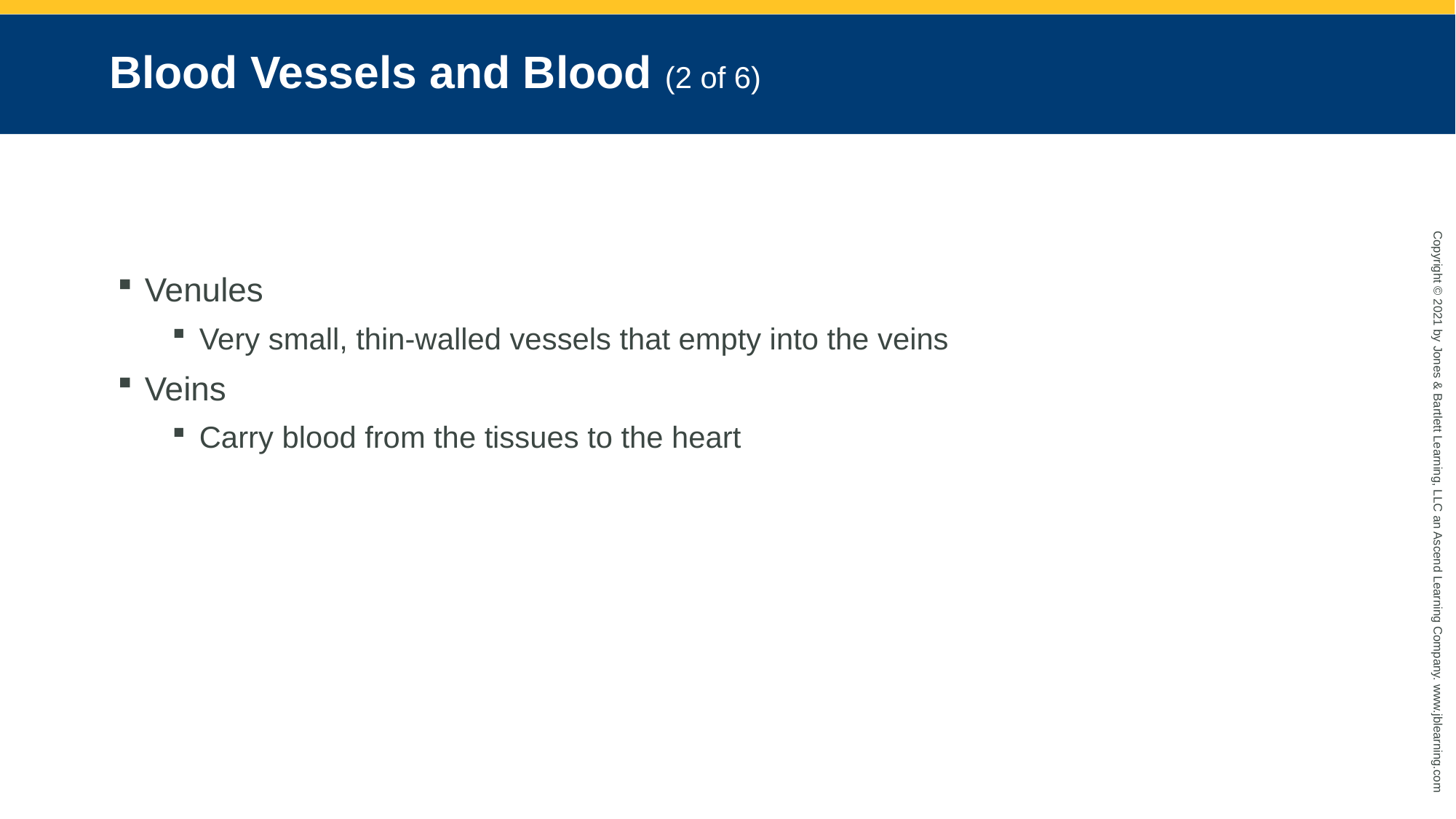

# Blood Vessels and Blood (2 of 6)
Venules
Very small, thin-walled vessels that empty into the veins
Veins
Carry blood from the tissues to the heart